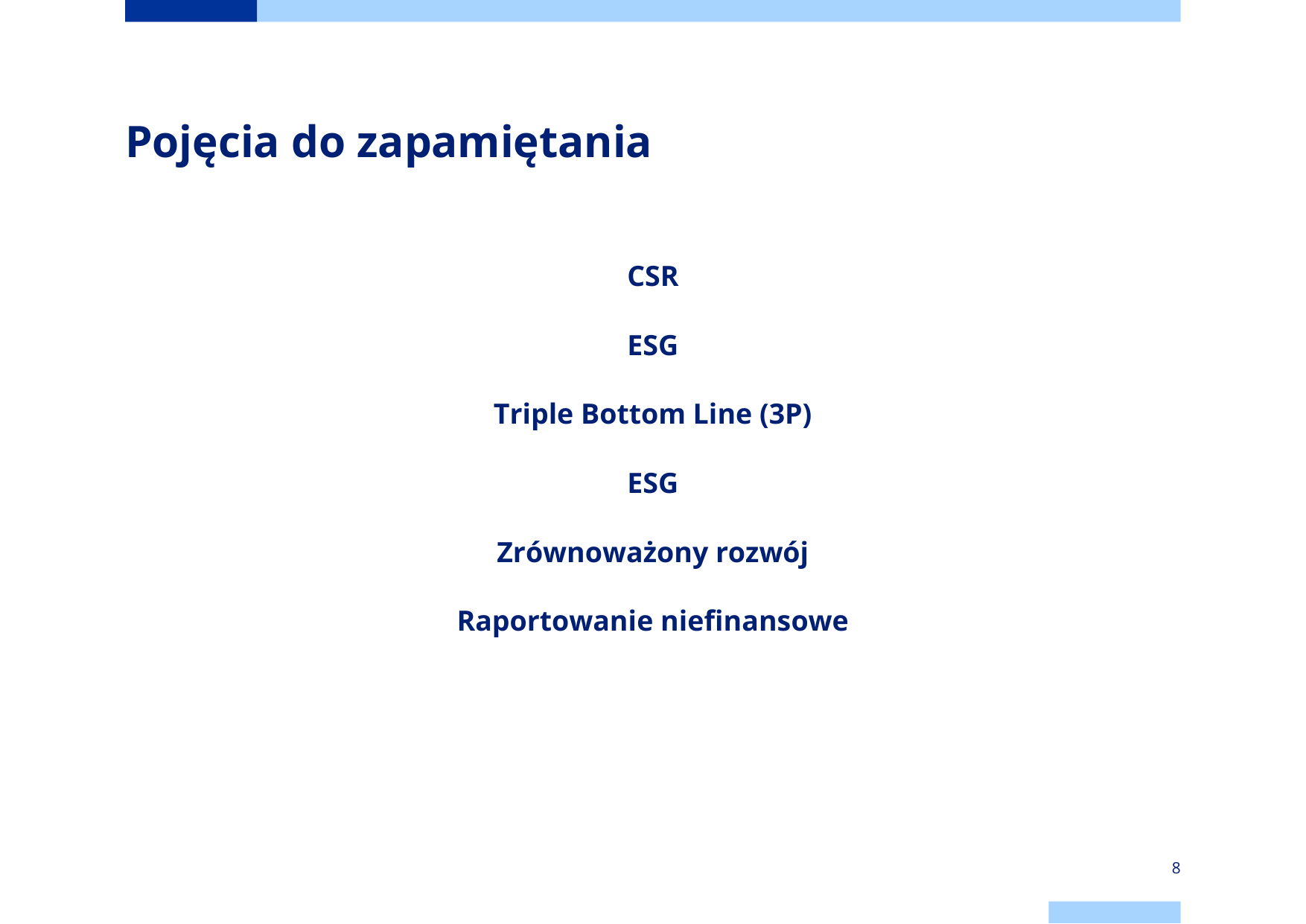

# Pojęcia do zapamiętania
CSR
ESG
Triple Bottom Line (3P)
ESG
Zrównoważony rozwój
Raportowanie niefinansowe
8